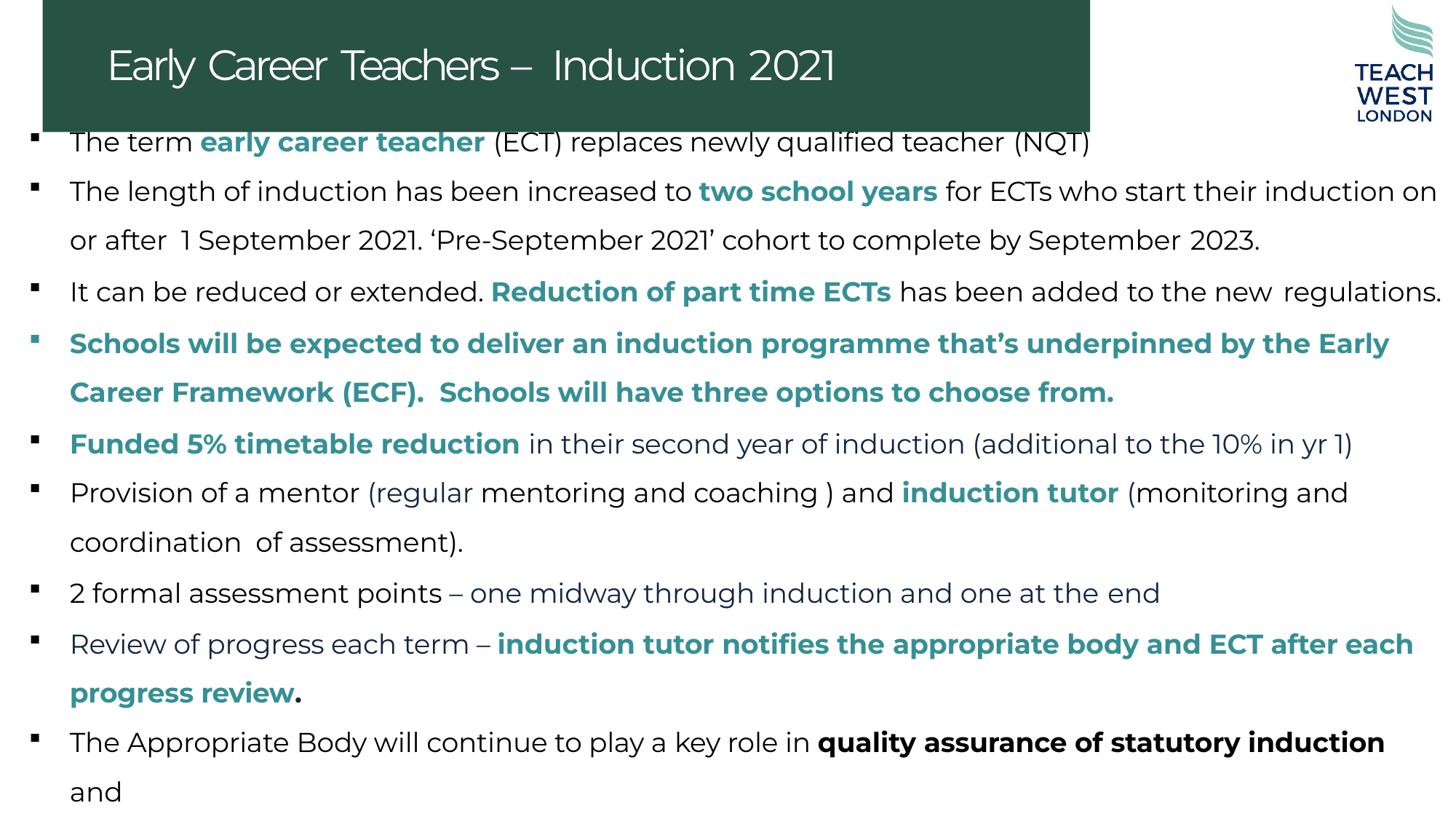

Early Career Teachers – Induction 2021
The term early career teacher (ECT) replaces newly qualified teacher (NQT)
The length of induction has been increased to two school years for ECTs who start their induction on or after  1 September 2021. ‘Pre-September 2021’ cohort to complete by September 2023.
It can be reduced or extended. Reduction of part time ECTs has been added to the new regulations.
Schools will be expected to deliver an induction programme that’s underpinned by the Early Career Framework (ECF).  Schools will have three options to choose from.
Funded 5% timetable reduction in their second year of induction (additional to the 10% in yr 1)
Provision of a mentor (regular mentoring and coaching ) and induction tutor (monitoring and coordination  of assessment).
2 formal assessment points – one midway through induction and one at the end
Review of progress each term – induction tutor notifies the appropriate body and ECT after each progress review.
The Appropriate Body will continue to play a key role in quality assurance of statutory induction and
provide ECF fidelity checks, ensuring schools provide ECTs with an ECF-based induction.